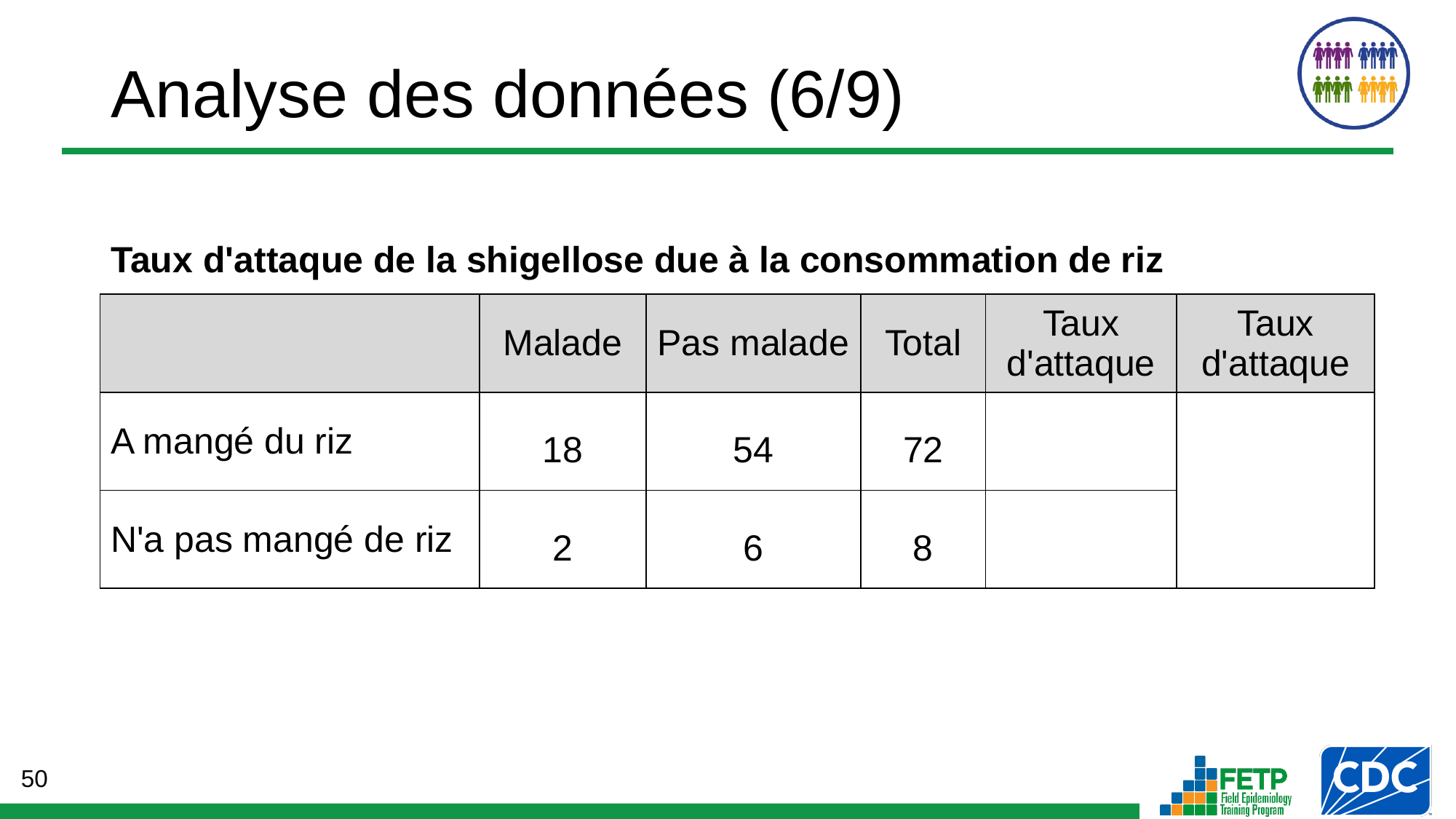

Analyse des données (6/9)

Taux d'attaque de la shigellose due à la consommation de riz

|  | Malade | Pas malade | Total | Taux d'attaque | Taux d'attaque |
| --- | --- | --- | --- | --- | --- |
| A mangé du riz | 18 | 54 | 72 |  |  |
| N'a pas mangé de riz | 2 | 6 | 8 |  |  |